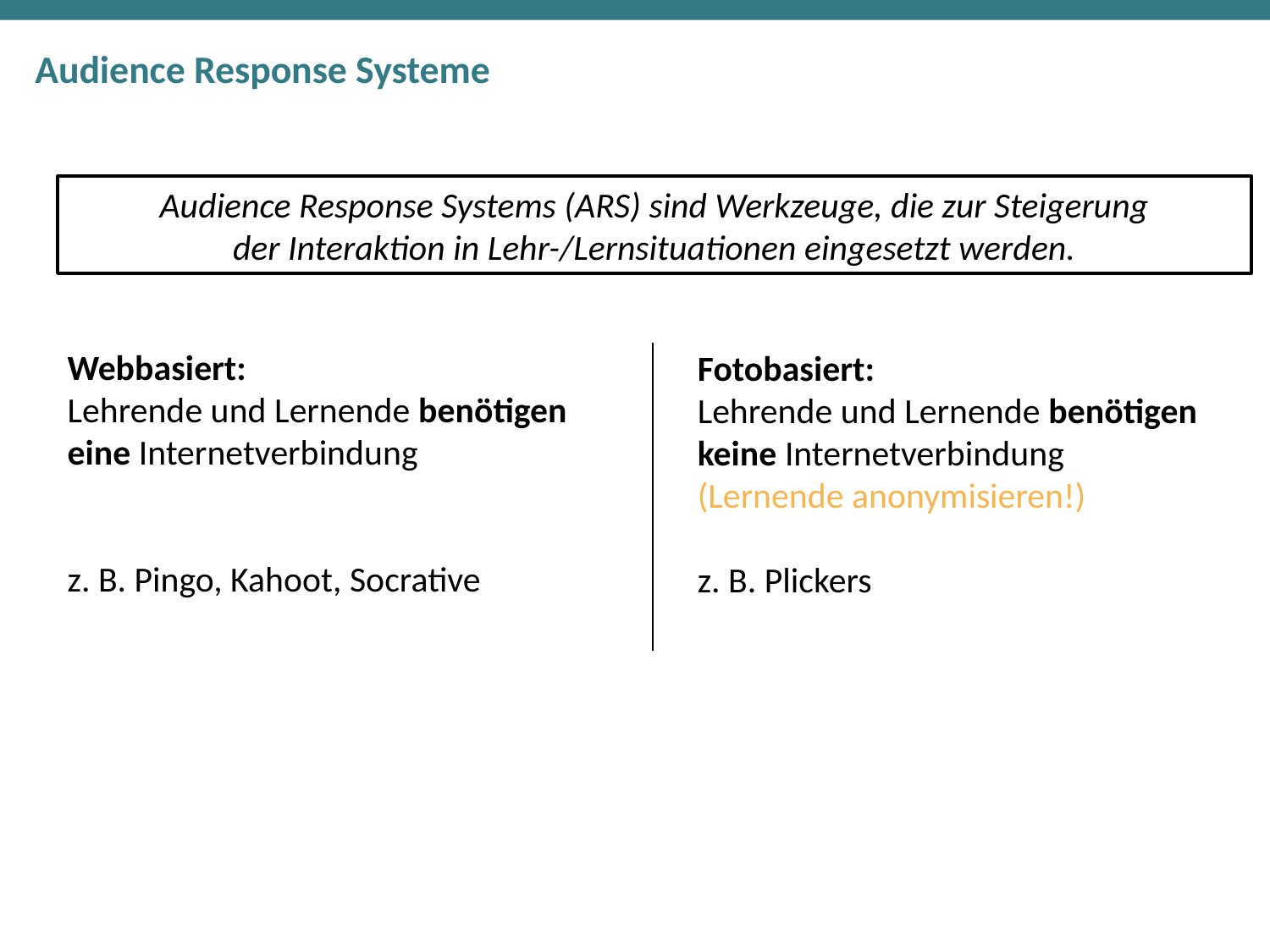

1. Ausgewählte Theorie
# Audience Response Systeme

Audience Response Systems (ARS) sind Werkzeuge, die zur Steigerung der Interaktion in Lehr-/Lernsituationen eingesetzt werden.
Webbasiert:
Lehrende und Lernende benötigen eine Internetverbindung

z. B. Pingo, Kahoot, Socrative

Fotobasiert:
Lehrende und Lernende benötigen keine Internetverbindung (Lernende anonymisieren!)

z. B. Plickers